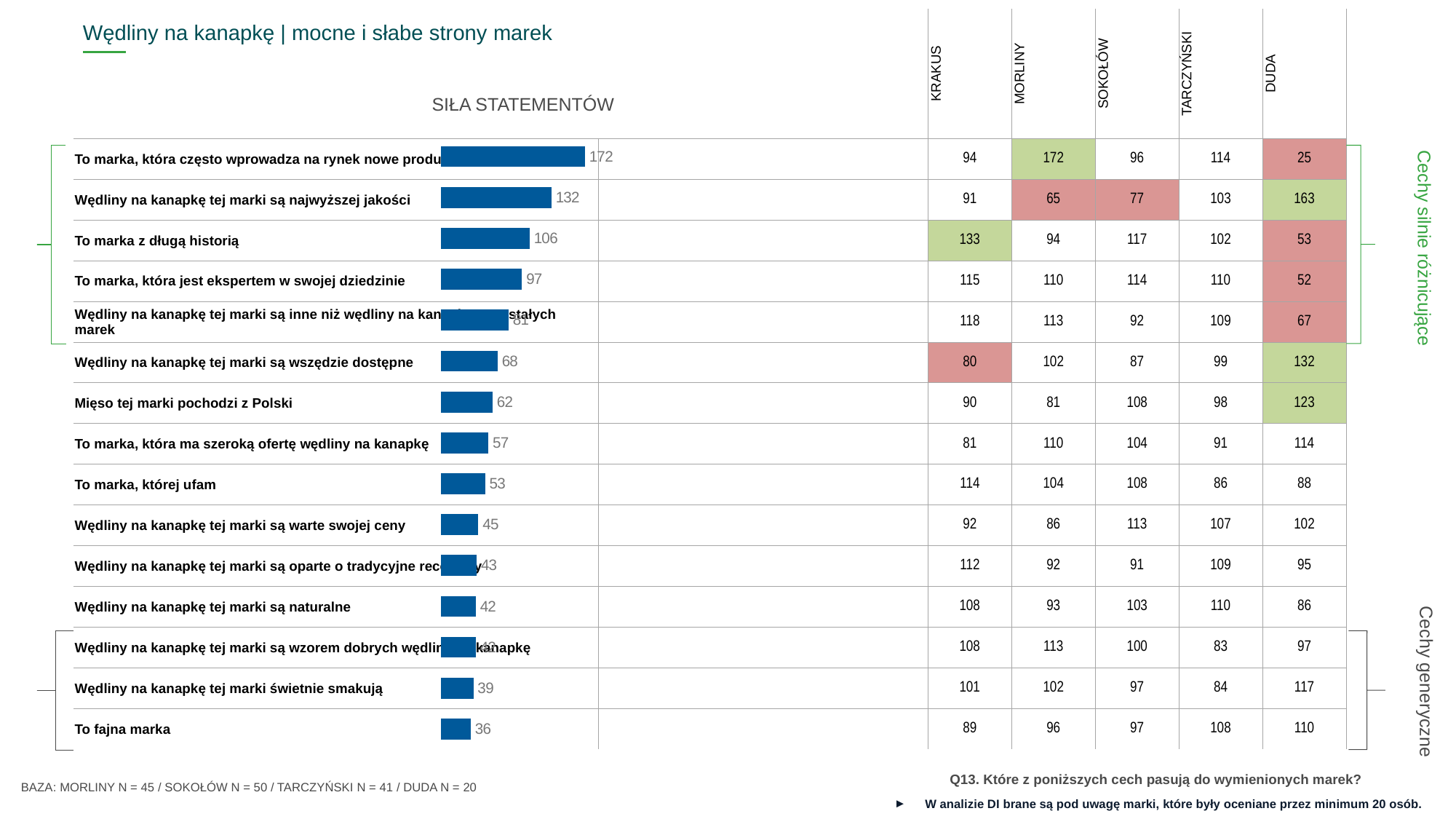

| ^TABDI^ | x | KRAKUS | MORLINY | SOKOŁÓW | TARCZYŃSKI | DUDA |
| --- | --- | --- | --- | --- | --- | --- |
| To marka, która często wprowadza na rynek nowe produkty, pomysły |  | 94 | 172 | 96 | 114 | 25 |
| Wędliny na kanapkę tej marki są najwyższej jakości |  | 91 | 65 | 77 | 103 | 163 |
| To marka z długą historią |  | 133 | 94 | 117 | 102 | 53 |
| To marka, która jest ekspertem w swojej dziedzinie |  | 115 | 110 | 114 | 110 | 52 |
| Wędliny na kanapkę tej marki są inne niż wędliny na kanapkę pozostałych marek |  | 118 | 113 | 92 | 109 | 67 |
| Wędliny na kanapkę tej marki są wszędzie dostępne |  | 80 | 102 | 87 | 99 | 132 |
| Mięso tej marki pochodzi z Polski |  | 90 | 81 | 108 | 98 | 123 |
| To marka, która ma szeroką ofertę wędliny na kanapkę |  | 81 | 110 | 104 | 91 | 114 |
| To marka, której ufam |  | 114 | 104 | 108 | 86 | 88 |
| Wędliny na kanapkę tej marki są warte swojej ceny |  | 92 | 86 | 113 | 107 | 102 |
| Wędliny na kanapkę tej marki są oparte o tradycyjne receptury |  | 112 | 92 | 91 | 109 | 95 |
| Wędliny na kanapkę tej marki są naturalne |  | 108 | 93 | 103 | 110 | 86 |
| Wędliny na kanapkę tej marki są wzorem dobrych wędliny na kanapkę |  | 108 | 113 | 100 | 83 | 97 |
| Wędliny na kanapkę tej marki świetnie smakują |  | 101 | 102 | 97 | 84 | 117 |
| To fajna marka |  | 89 | 96 | 97 | 108 | 110 |

Wędliny na kanapkę | mocne i słabe strony marek
SIŁA STATEMENTÓW

### Chart

| Category | Seria 1 |
|---|---|
|  | 172.0 |
|  | 132.0 |
|  | 106.0 |
|  | 97.0 |
|  | 81.0 |
|  | 68.0 |
|  | 62.0 |
|  | 57.0 |
|  | 53.0 |
|  | 45.0 |
|  | 43.0 |
|  | 42.0 |
|  | 42.0 |
|  | 39.0 |
|  | 36.0 |

Cechy silnie różnicujące

Cechy generyczne
Q13. Które z poniższych cech pasują do wymienionych marek?

BAZA: MORLINY N = 45 / SOKOŁÓW N = 50 / TARCZYŃSKI N = 41 / DUDA N = 20
W analizie DI brane są pod uwagę marki, które były oceniane przez minimum 20 osób.